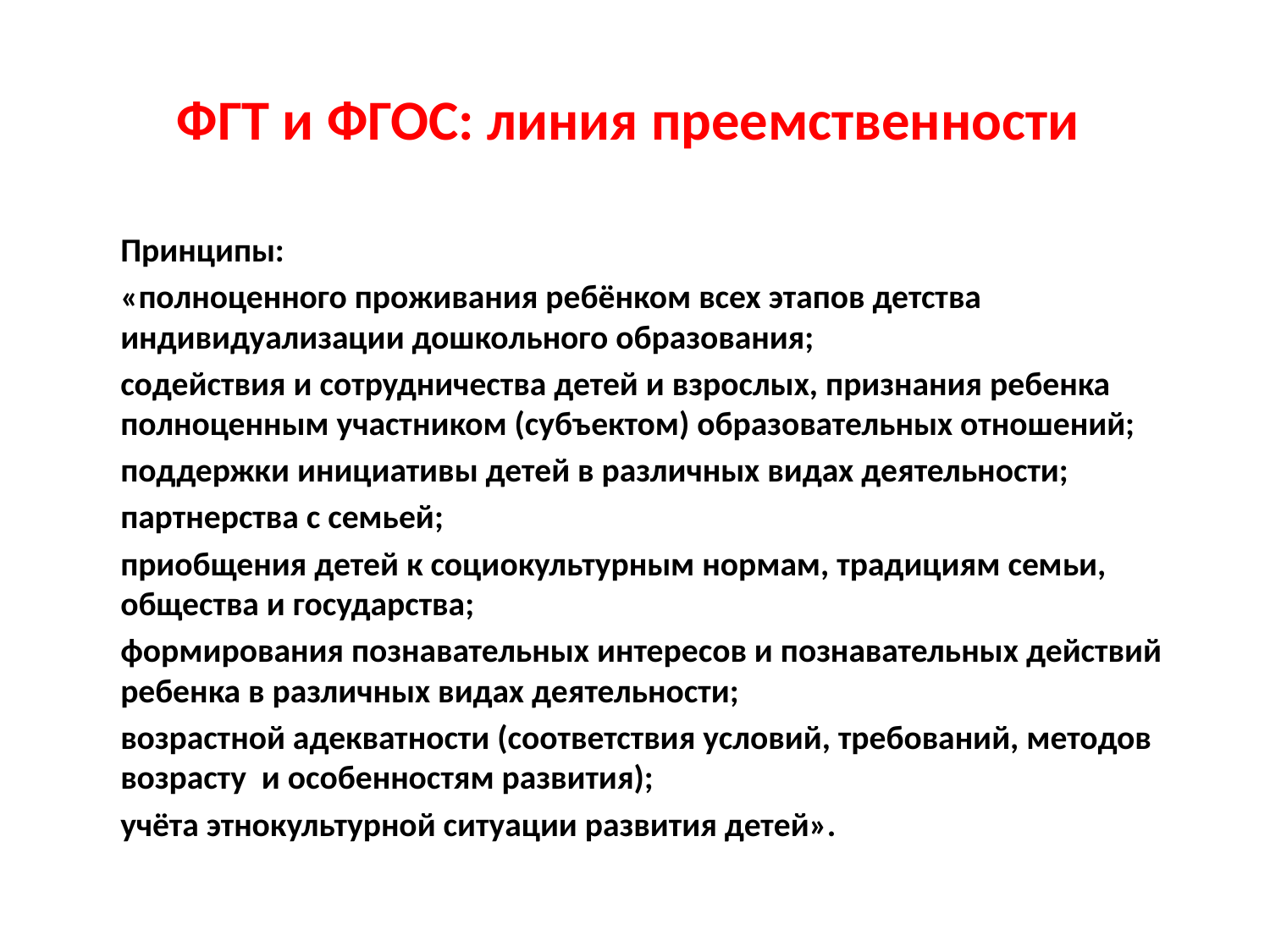

# ФГТ и ФГОС: линия преемственности
	Принципы:
	«полноценного проживания ребёнком всех этапов детства индивидуализации дошкольного образования;
	содействия и сотрудничества детей и взрослых, признания ребенка полноценным участником (субъектом) образовательных отношений;
	поддержки инициативы детей в различных видах деятельности;
	партнерства с семьей;
	приобщения детей к социокультурным нормам, традициям семьи, общества и государства;
	формирования познавательных интересов и познавательных действий ребенка в различных видах деятельности;
	возрастной адекватности (соответствия условий, требований, методов возрасту  и особенностям развития);
	учёта этнокультурной ситуации развития детей».